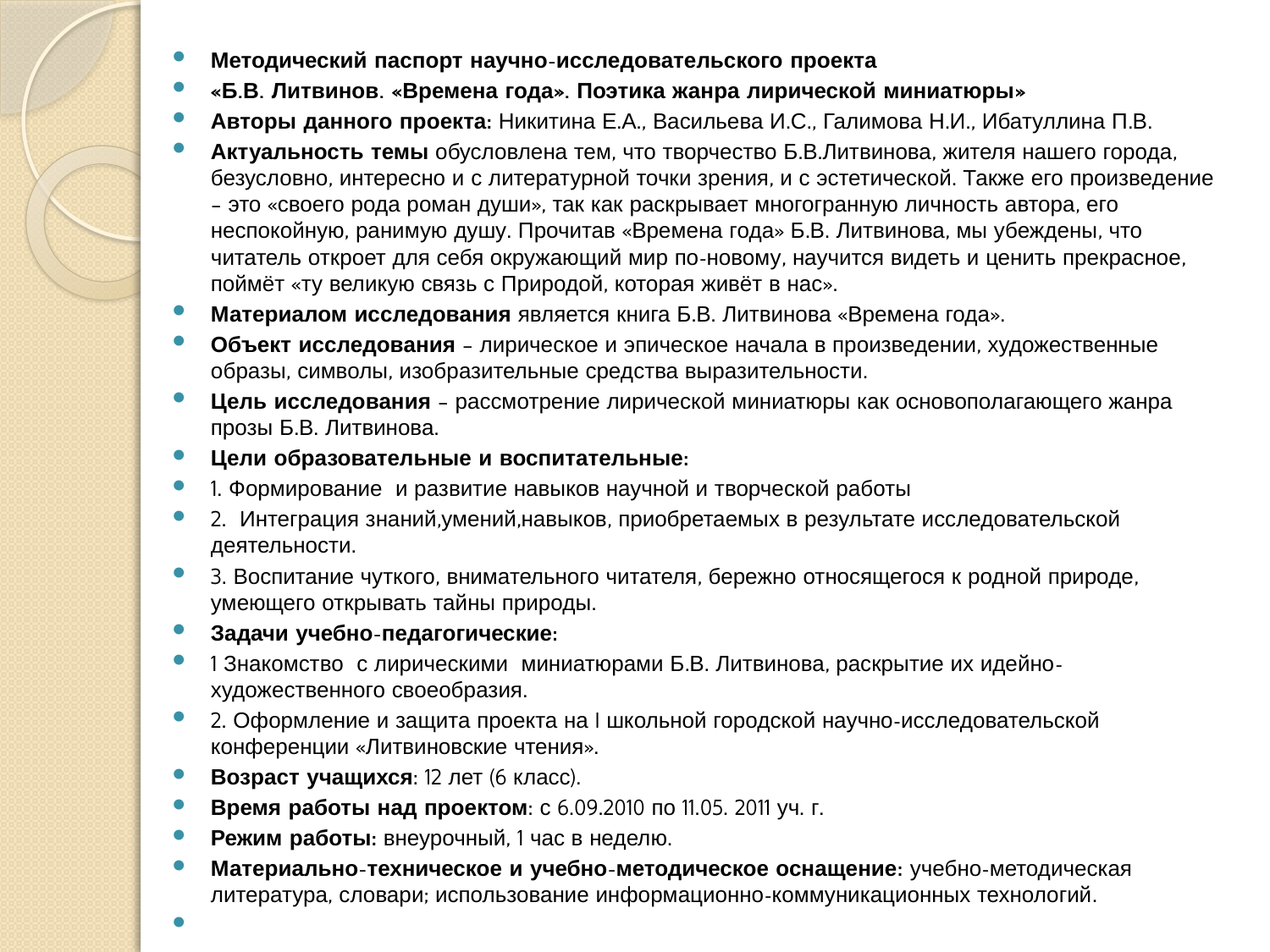

#
Методический паспорт научно-исследовательского проекта
«Б.В. Литвинов. «Времена года». Поэтика жанра лирической миниатюры»
Авторы данного проекта: Никитина Е.А., Васильева И.С., Галимова Н.И., Ибатуллина П.В.
Актуальность темы обусловлена тем, что творчество Б.В.Литвинова, жителя нашего города, безусловно, интересно и с литературной точки зрения, и с эстетической. Также его произведение – это «своего рода роман души», так как раскрывает многогранную личность автора, его неспокойную, ранимую душу. Прочитав «Времена года» Б.В. Литвинова, мы убеждены, что читатель откроет для себя окружающий мир по-новому, научится видеть и ценить прекрасное, поймёт «ту великую связь с Природой, которая живёт в нас».
Материалом исследования является книга Б.В. Литвинова «Времена года».
Объект исследования – лирическое и эпическое начала в произведении, художественные образы, символы, изобразительные средства выразительности.
Цель исследования – рассмотрение лирической миниатюры как основополагающего жанра прозы Б.В. Литвинова.
Цели образовательные и воспитательные:
1. Формирование  и развитие навыков научной и творческой работы
2.  Интеграция знаний,умений,навыков, приобретаемых в результате исследовательской деятельности.
3. Воспитание чуткого, внимательного читателя, бережно относящегося к родной природе, умеющего открывать тайны природы.
Задачи учебно-педагогические:
1 Знакомство  с лирическими  миниатюрами Б.В. Литвинова, раскрытие их идейно-художественного своеобразия.
2. Оформление и защита проекта на I школьной городской научно-исследовательской конференции «Литвиновские чтения».
Возраст учащихся: 12 лет (6 класс).
Время работы над проектом: с 6.09.2010 по 11.05. 2011 уч. г.
Режим работы: внеурочный, 1 час в неделю.
Материально-техническое и учебно-методическое оснащение: учебно-методическая литература, словари; использование информационно-коммуникационных технологий.